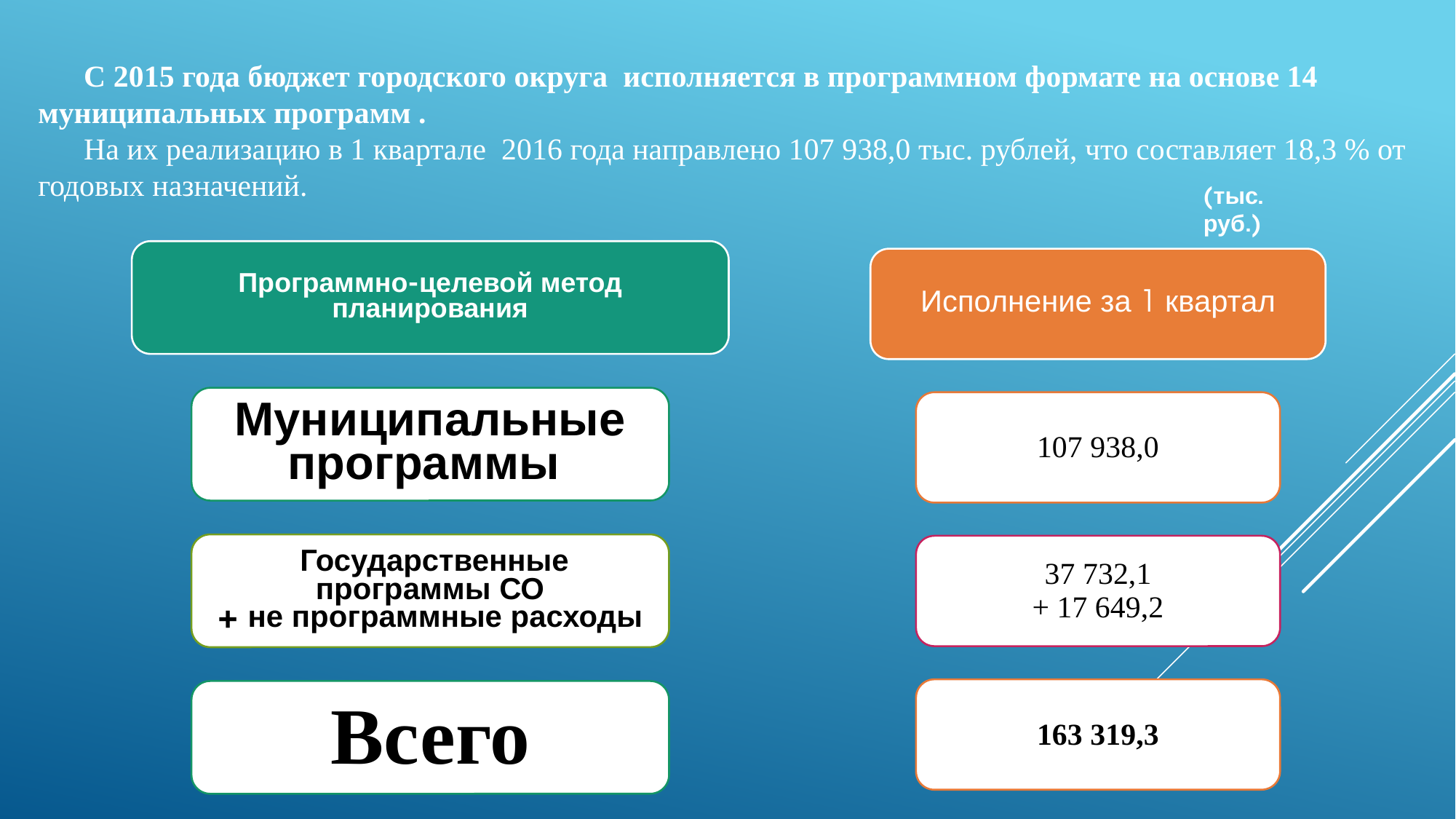

С 2015 года бюджет городского округа  исполняется в программном формате на основе 14 муниципальных программ .
      На их реализацию в 1 квартале  2016 года направлено 107 938,0 тыс. рублей, что составляет 18,3 % от годовых назначений.
(тыс. руб.)
Программно-целевой метод планирования
Муниципальные программы
 Государственные программы СО
+ не программные расходы
Всего
Исполнение за 1 квартал
107 938,0
37 732,1
+ 17 649,2
163 319,3
18,3